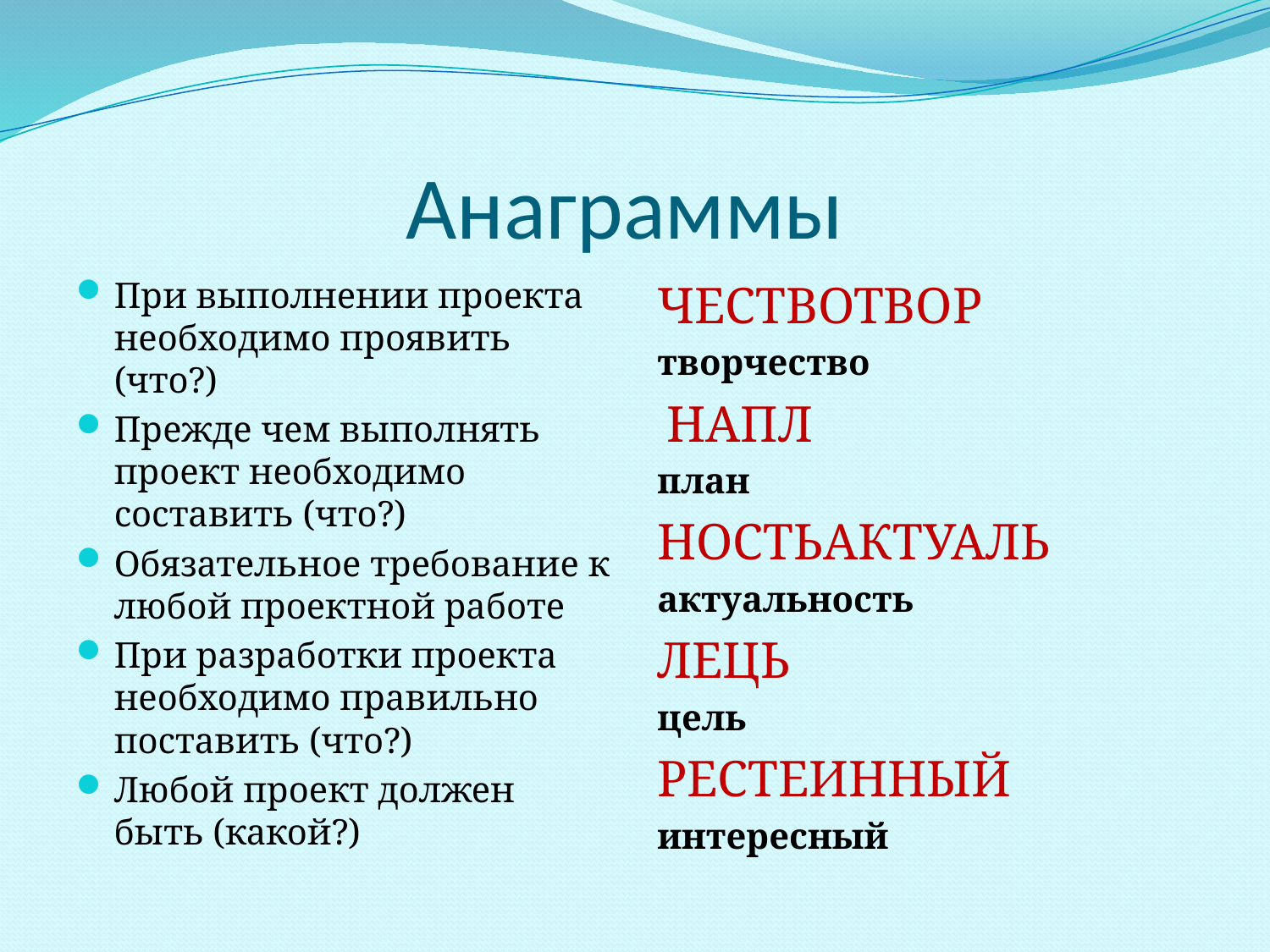

# Анаграммы
При выполнении проекта необходимо проявить (что?)
Прежде чем выполнять проект необходимо составить (что?)
Обязательное требование к любой проектной работе
При разработки проекта необходимо правильно поставить (что?)
Любой проект должен быть (какой?)

ЧЕСТВОТВОР
творчество
 НАПЛ
план
НОСТЬАКТУАЛЬ
актуальность
ЛЕЦЬ
цель
РЕСТЕИННЫЙ
интересный